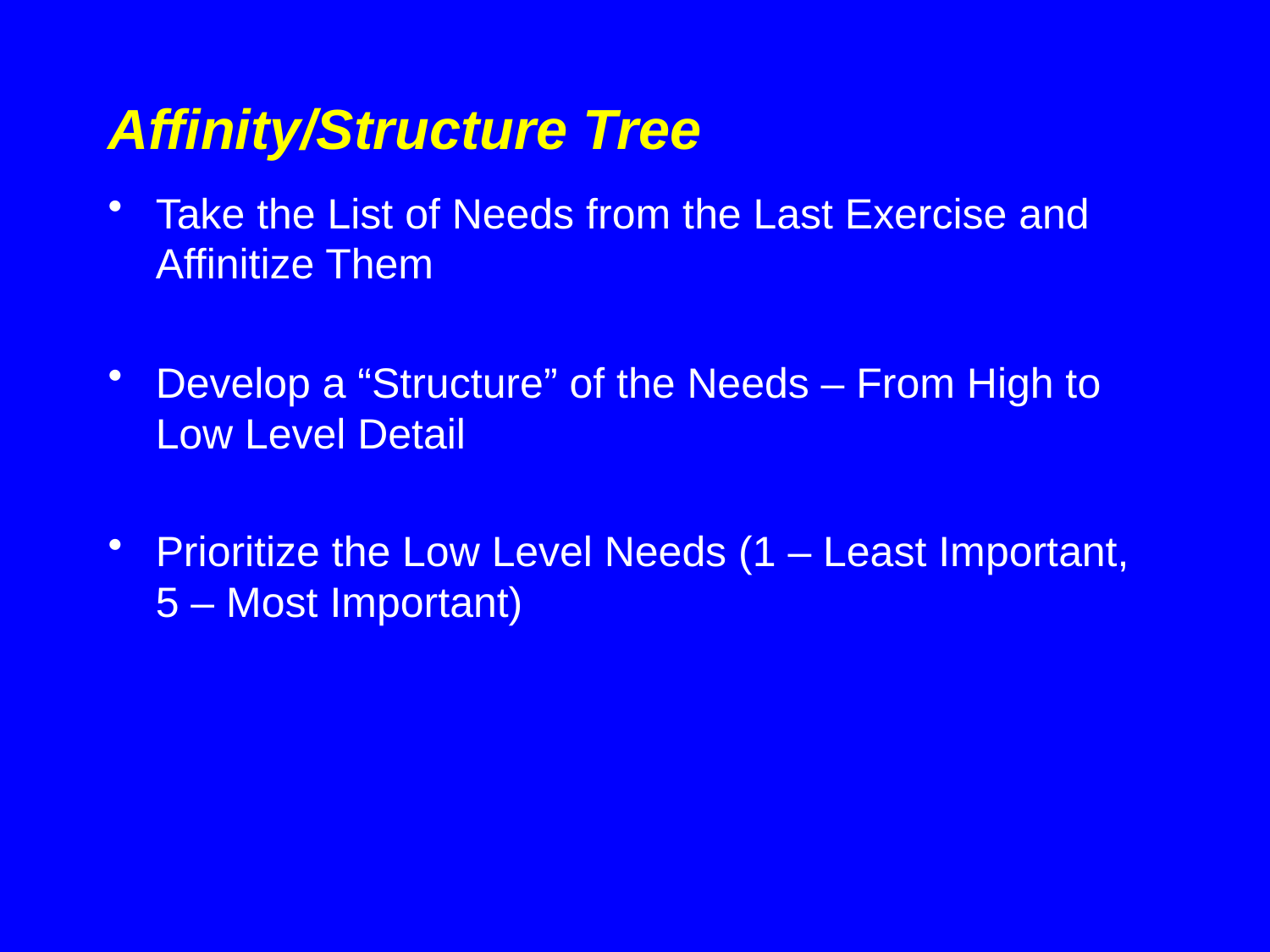

# Affinity/Structure Tree
Take the List of Needs from the Last Exercise and Affinitize Them

Develop a “Structure” of the Needs – From High to Low Level Detail

Prioritize the Low Level Needs (1 – Least Important, 5 – Most Important)